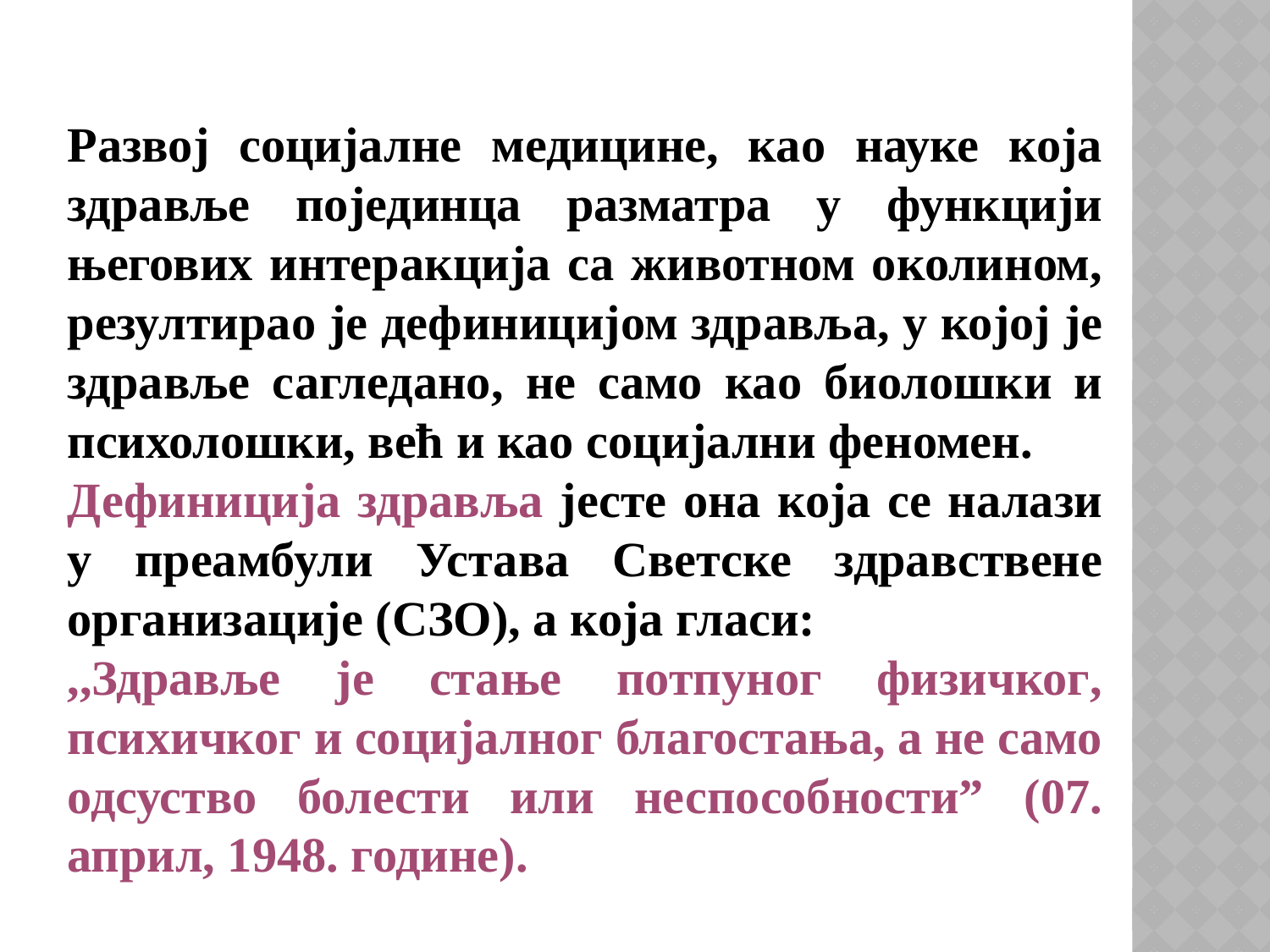

Развој социјалне медицине, као науке која здравље појединца разматра у функцији његових интеракција са животном околином, резултирао је дефиницијом здравља, у којој је здравље сагледано, не само као биолошки и психолошки, већ и као социјални феномен.
Дефиниција здравља јесте она која се налази у преамбули Устава Светске здравствене организације (СЗО), а која гласи:
,,Здравље је стање потпуног физичког, психичког и социјалног благостања, а не само одсуство болести или неспособности” (07. април, 1948. године).